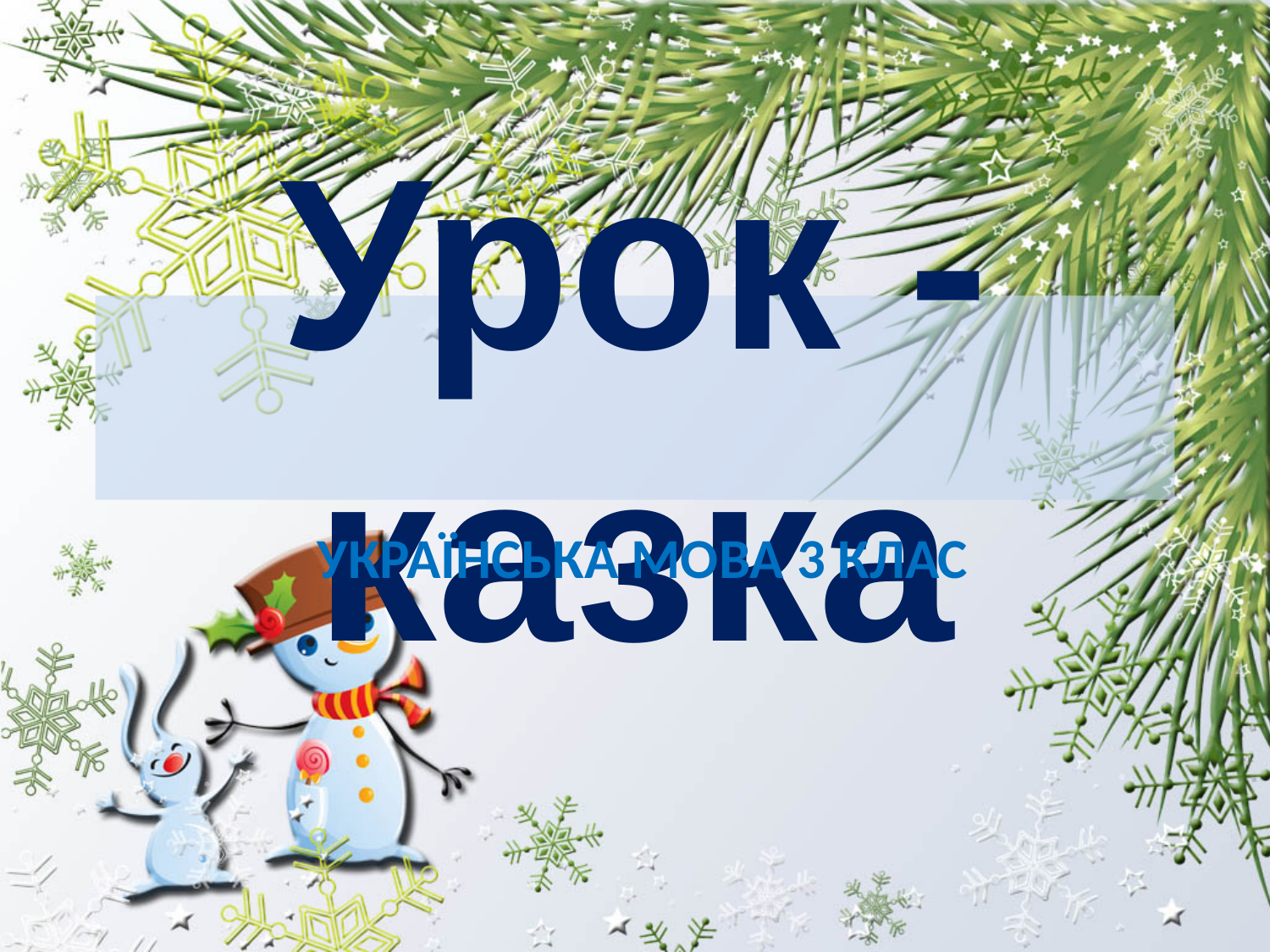

# Урок - казка
Українська мова 3 клас